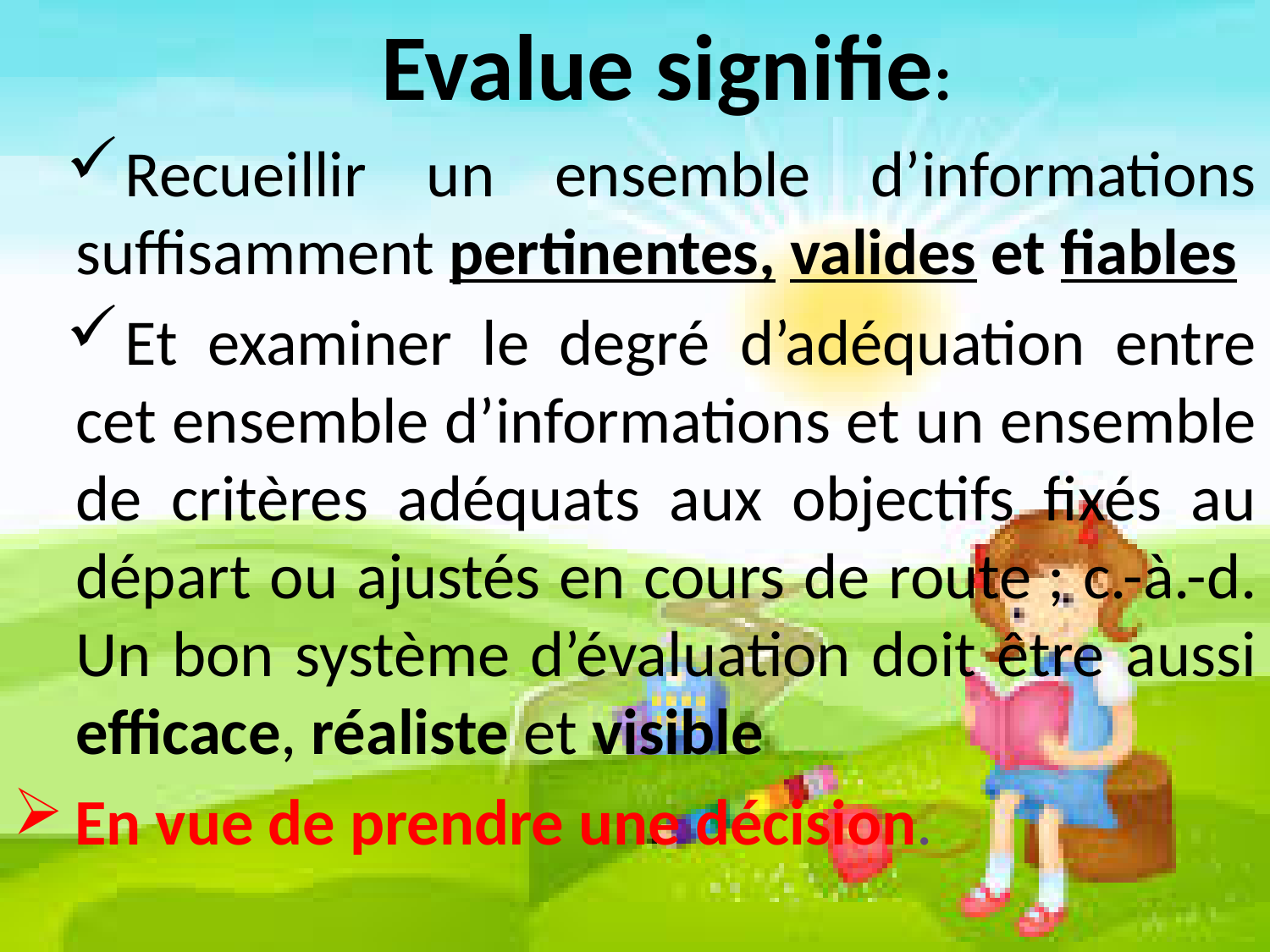

Evalue signifie:
Recueillir un ensemble d’informations suffisamment pertinentes, valides et fiables
Et examiner le degré d’adéquation entre cet ensemble d’informations et un ensemble de critères adéquats aux objectifs fixés au départ ou ajustés en cours de route ; c.-à.-d. Un bon système d’évaluation doit être aussi efficace, réaliste et visible
 En vue de prendre une décision.